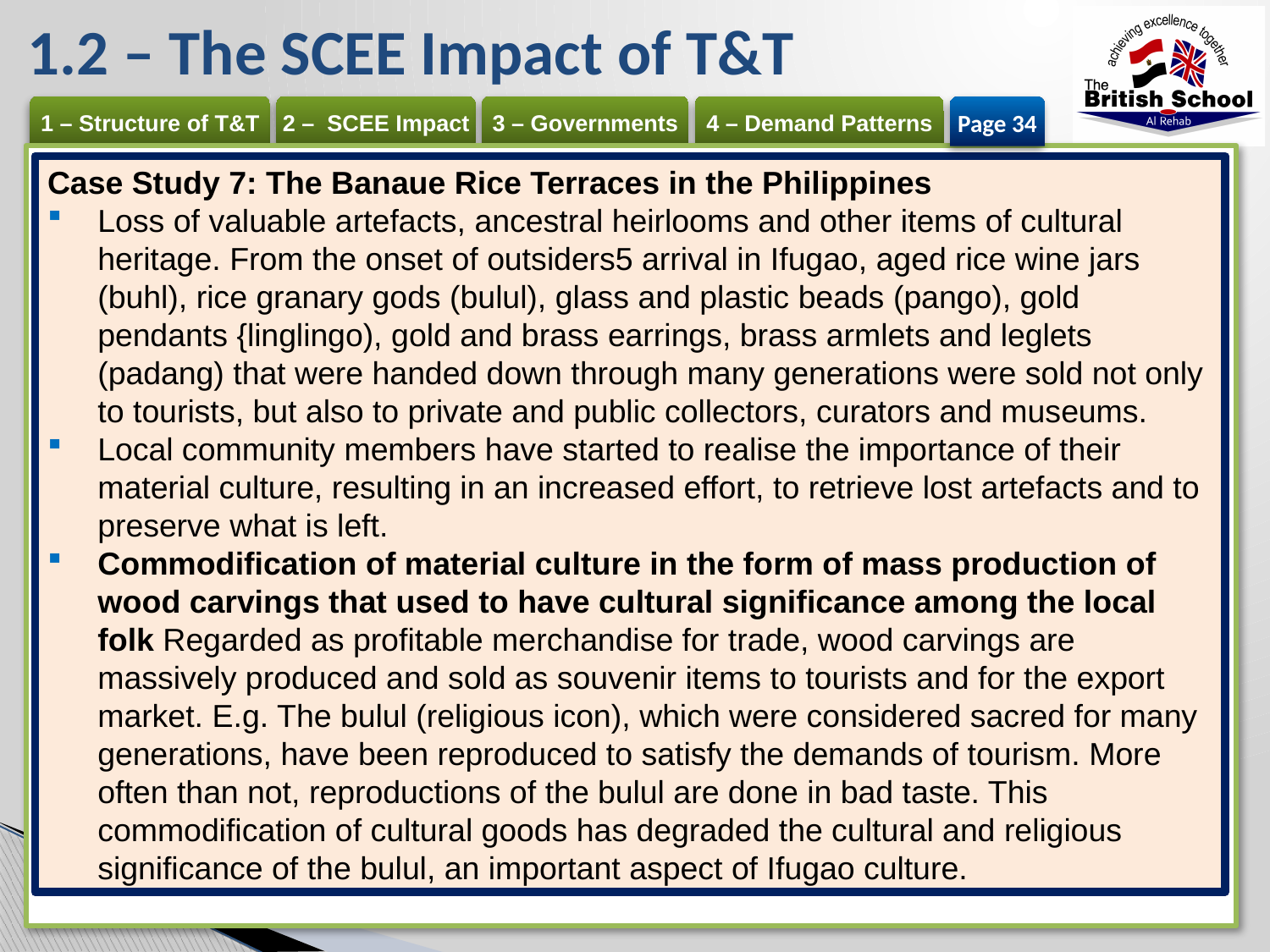

# 1.2 – The SCEE Impact of T&T
Page 34
Case Study 7: The Banaue Rice Terraces in the Philippines
Loss of valuable artefacts, ancestral heirlooms and other items of cultural heritage. From the onset of outsiders5 arrival in Ifugao, aged rice wine jars (buhl), rice granary gods (bulul), glass and plastic beads (pango), gold pendants {linglingo), gold and brass earrings, brass armlets and leglets (padang) that were handed down through many generations were sold not only to tourists, but also to private and public collectors, curators and museums.
Local community members have started to realise the importance of their material culture, resulting in an increased effort, to retrieve lost artefacts and to preserve what is left.
Commodification of material culture in the form of mass production of wood carvings that used to have cultural significance among the local folk Regarded as profitable merchandise for trade, wood carvings are massively produced and sold as souvenir items to tourists and for the export market. E.g. The bulul (religious icon), which were considered sacred for many generations, have been reproduced to satisfy the demands of tourism. More often than not, reproductions of the bulul are done in bad taste. This commodification of cultural goods has degraded the cultural and religious significance of the bulul, an important aspect of Ifugao culture.